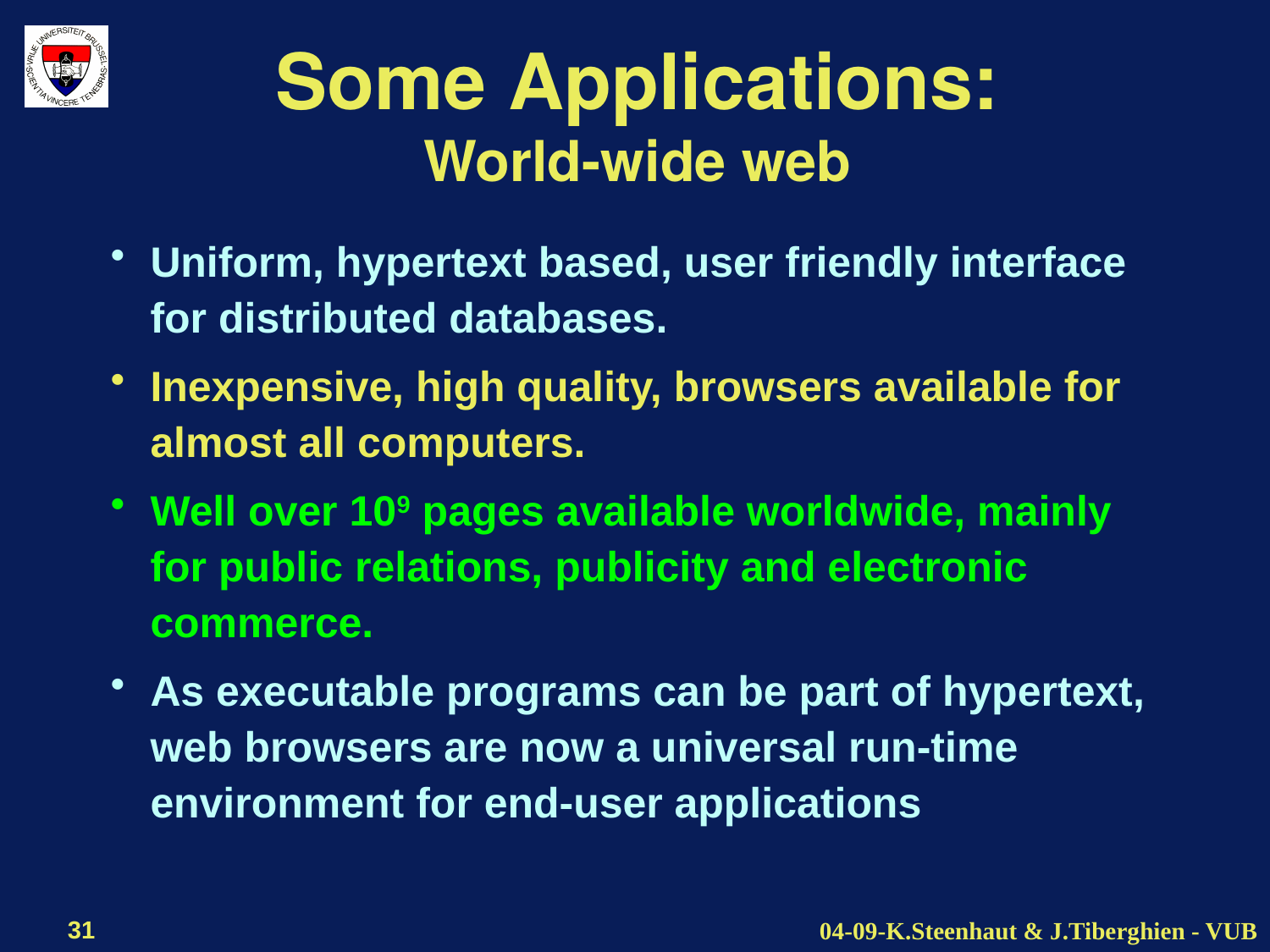

# Some Applications: World-wide web
Uniform, hypertext based, user friendly interface for distributed databases.
Inexpensive, high quality, browsers available for almost all computers.
Well over 109 pages available worldwide, mainly for public relations, publicity and electronic commerce.
As executable programs can be part of hypertext, web browsers are now a universal run-time environment for end-user applications
31